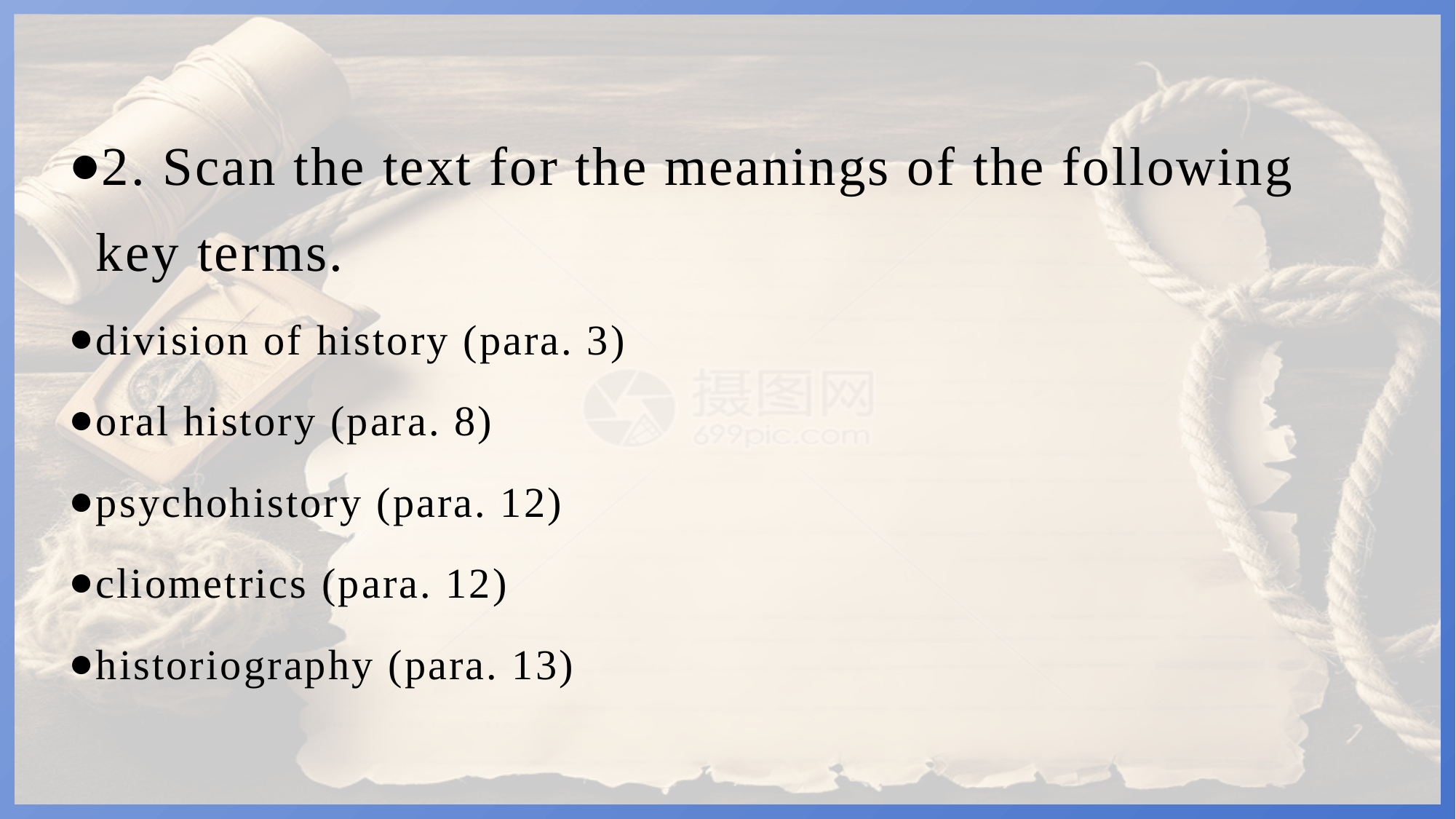

2. Scan the text for the meanings of the following key terms.
division of history (para. 3)
oral history (para. 8)
psychohistory (para. 12)
cliometrics (para. 12)
historiography (para. 13)